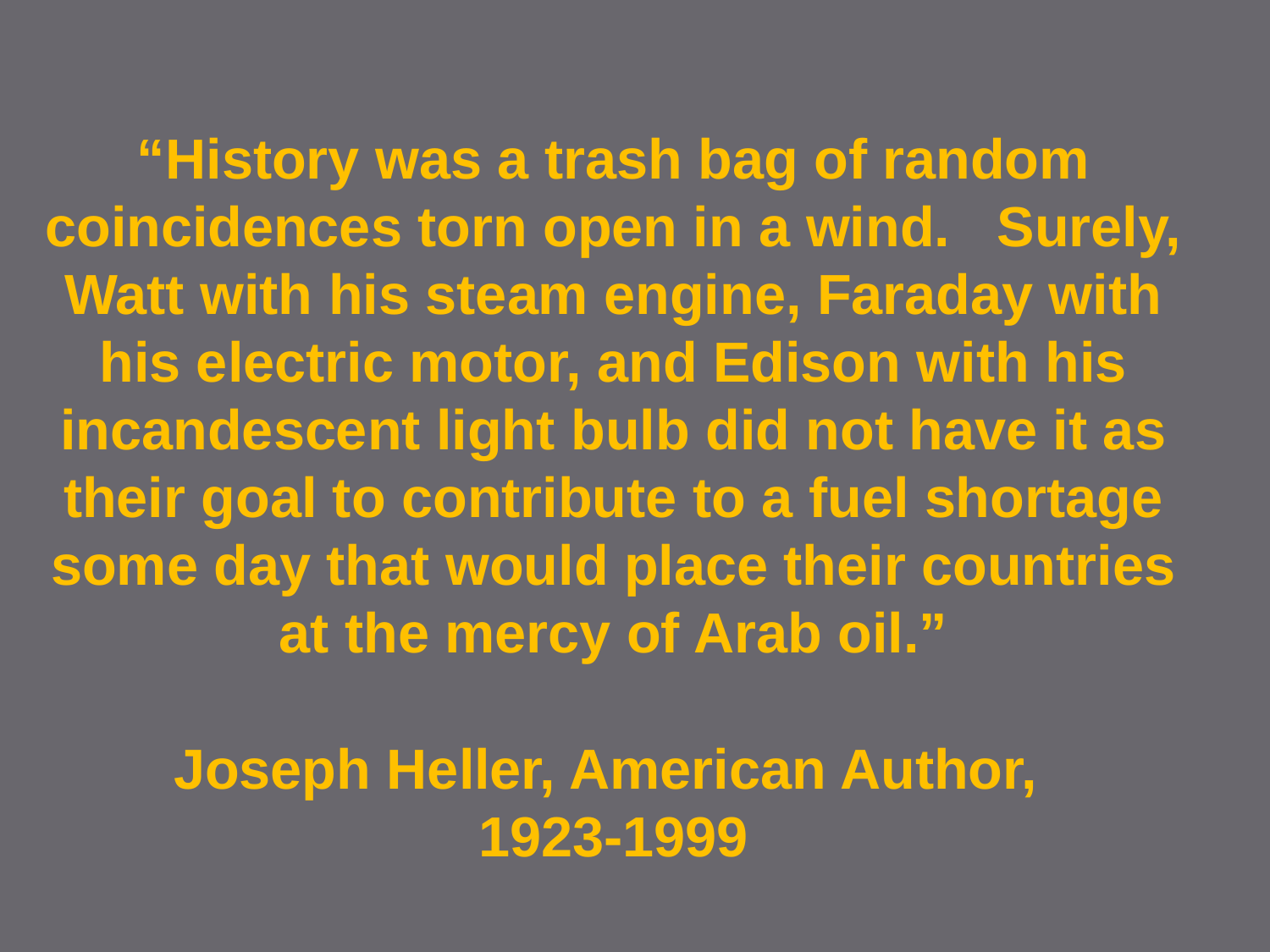

# “History was a trash bag of random coincidences torn open in a wind.   Surely, Watt with his steam engine, Faraday with his electric motor, and Edison with his incandescent light bulb did not have it as their goal to contribute to a fuel shortage some day that would place their countries at the mercy of Arab oil.” Joseph Heller, American Author, 1923-1999